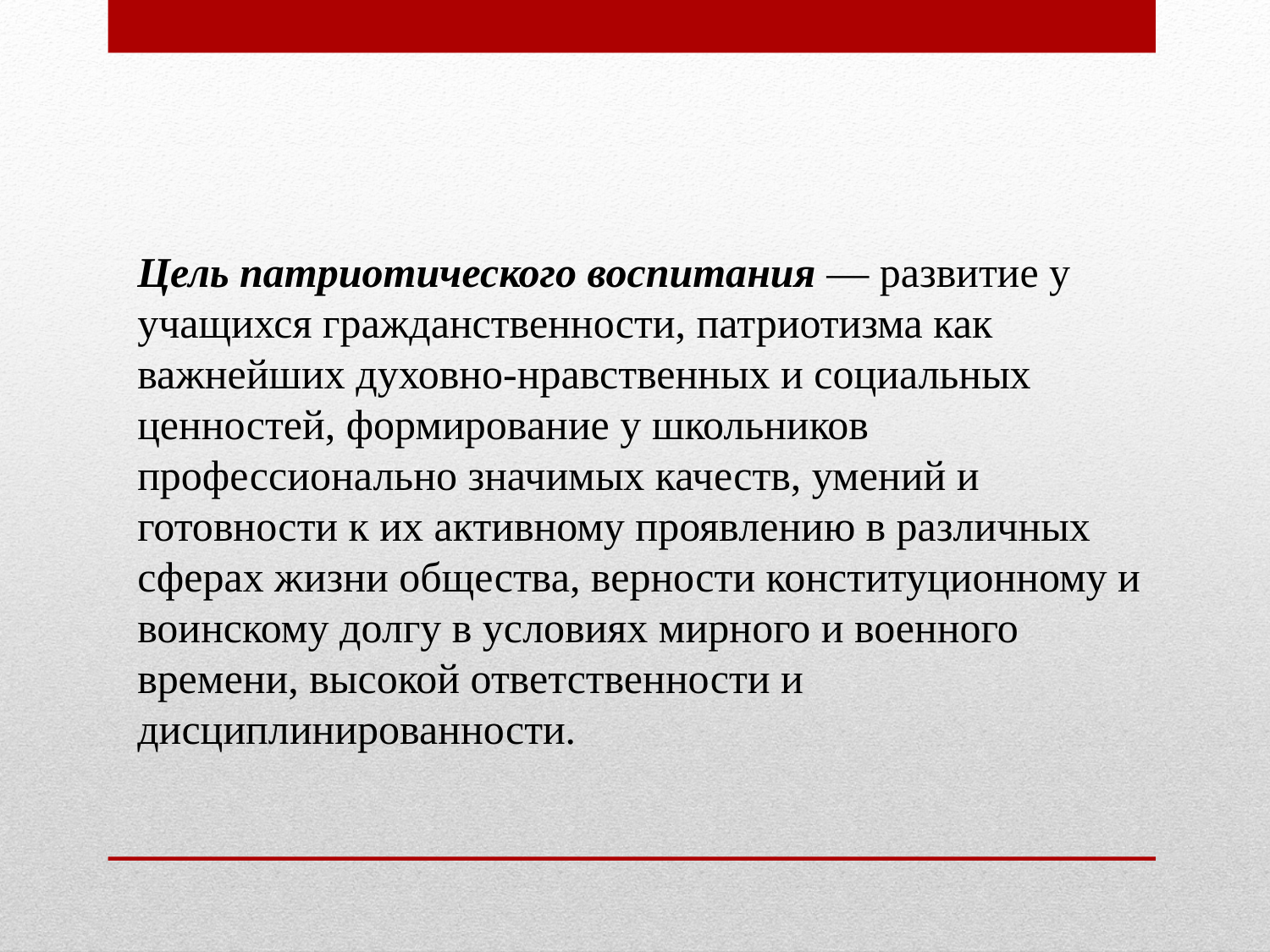

Цель патриотического воспитания — развитие у учащихся гражданственности, патриотизма как важнейших духовно-нравственных и социальных ценностей, формирование у школьников профессионально значимых качеств, умений и готовности к их активному проявлению в различных сферах жизни общества, верности конституционному и воинскому долгу в условиях мирного и военного времени, высокой ответственности и дисциплинированности.